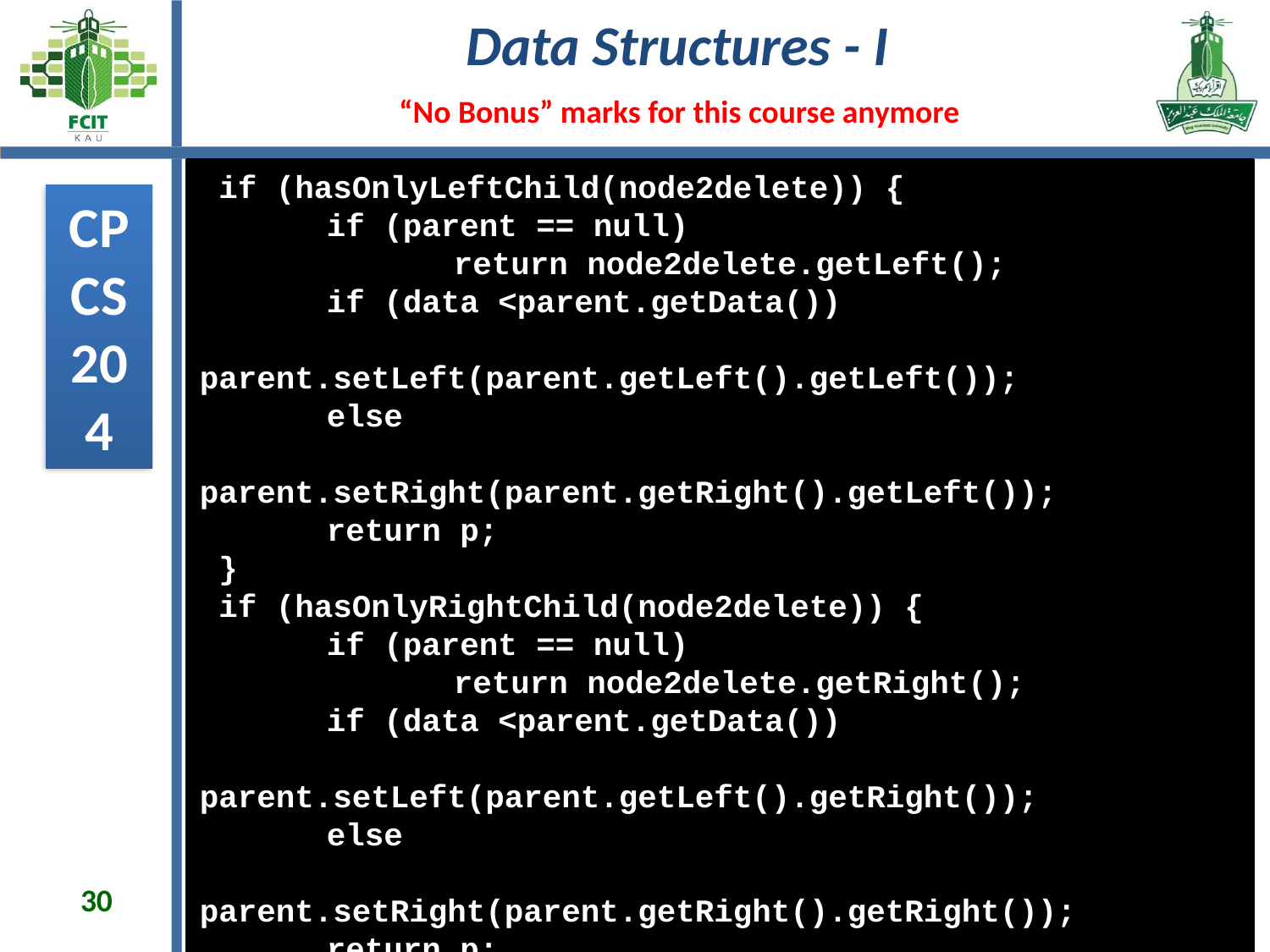

if (hasOnlyLeftChild(node2delete)) {
	if (parent == null)
		return node2delete.getLeft();
	if (data <parent.getData())
		parent.setLeft(parent.getLeft().getLeft());
	else
		parent.setRight(parent.getRight().getLeft());
	return p;
 }
 if (hasOnlyRightChild(node2delete)) {
	if (parent == null)
		return node2delete.getRight();
	if (data <parent.getData())
		parent.setLeft(parent.getLeft().getRight());
	else
		parent.setRight(parent.getRight().getRight());
	return p;
 }

# BST – Deletion
30